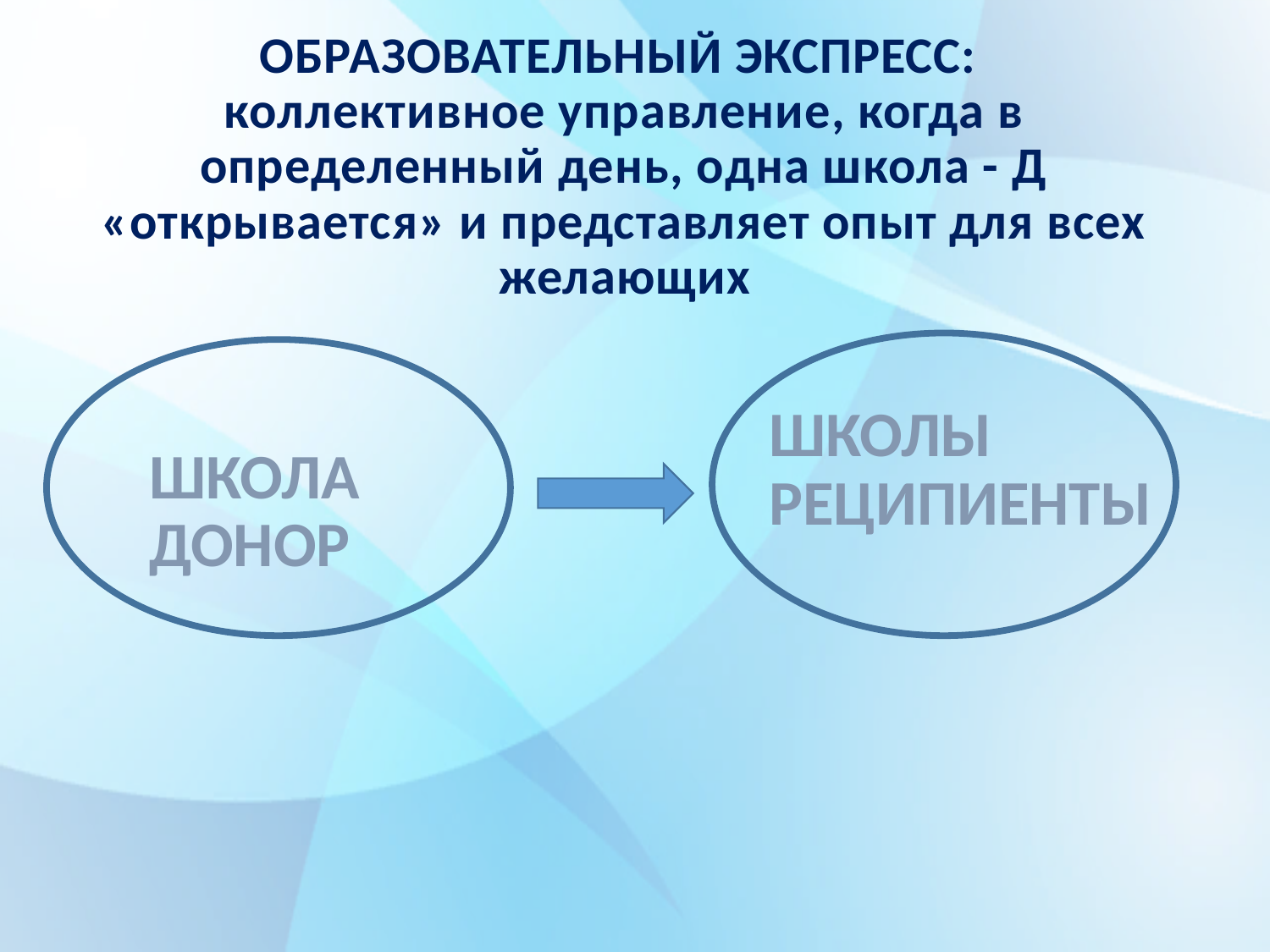

# ОБРАЗОВАТЕЛЬНЫЙ ЭКСПРЕСС: коллективное управление, когда в определенный день, одна школа - Д «открывается» и представляет опыт для всех желающих

       ШКОЛА ДОНОР

ШКОЛЫ РЕЦИПИЕНТЫ